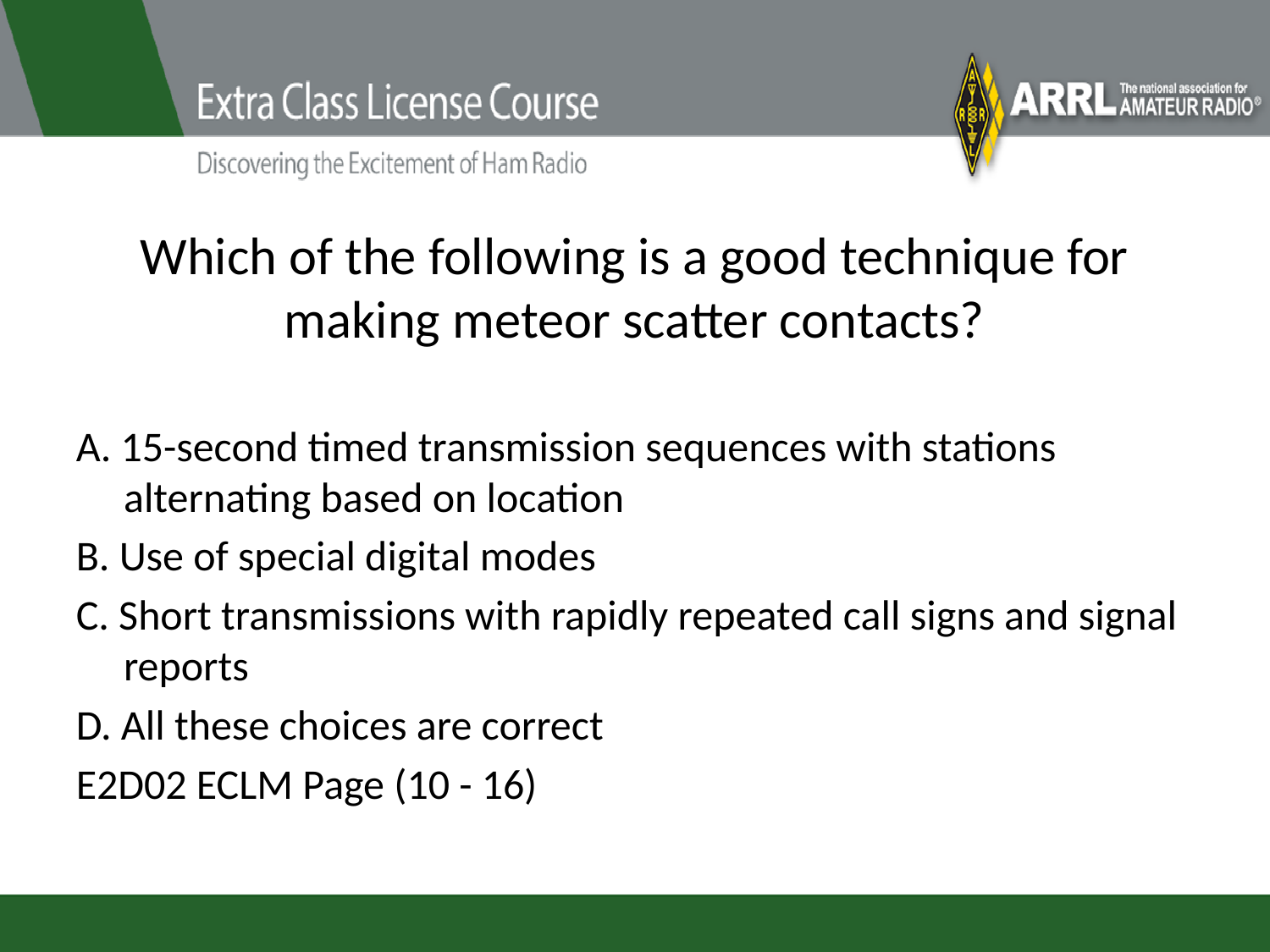

# Which of the following is a good technique for making meteor scatter contacts?
A. 15-second timed transmission sequences with stations alternating based on location
B. Use of special digital modes
C. Short transmissions with rapidly repeated call signs and signal reports
D. All these choices are correct
E2D02 ECLM Page (10 - 16)